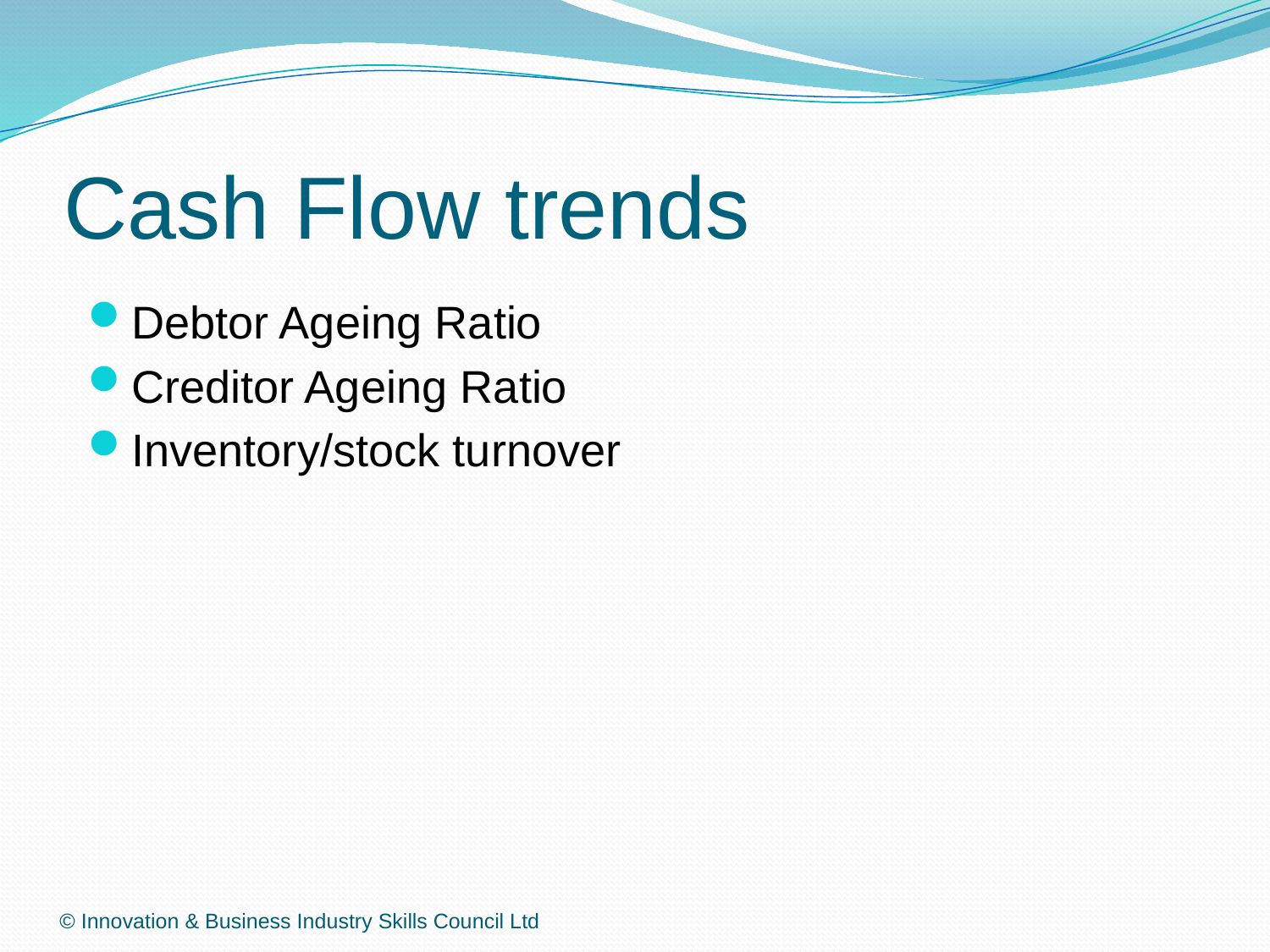

Cash Flow trends
Debtor Ageing Ratio
Creditor Ageing Ratio
Inventory/stock turnover

© Innovation & Business Industry Skills Council Ltd